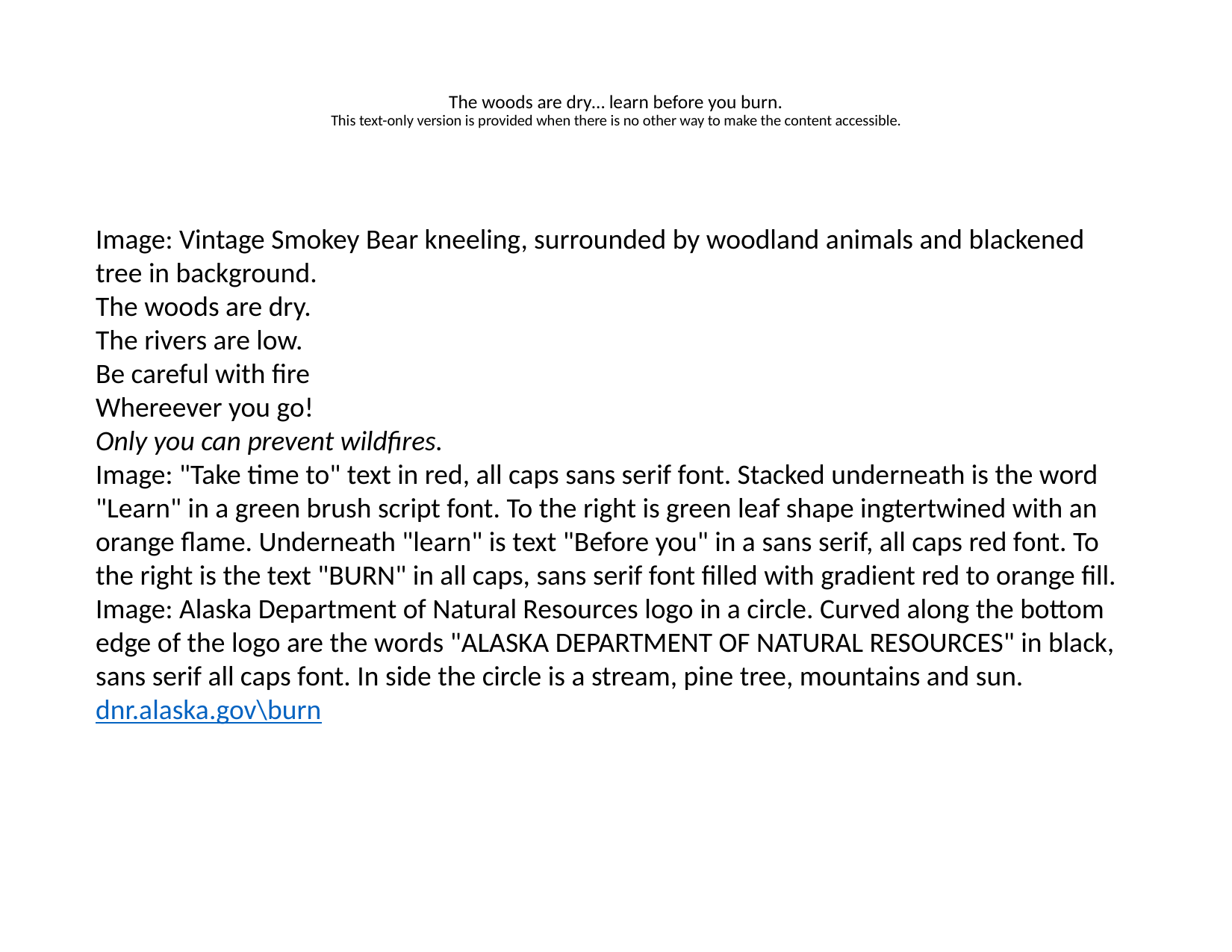

# The woods are dry… learn before you burn. This text-only version is provided when there is no other way to make the content accessible.
Image: Vintage Smokey Bear kneeling, surrounded by woodland animals and blackened tree in background.
The woods are dry.
The rivers are low.
Be careful with fire
Whereever you go!
Only you can prevent wildfires.
Image: "Take time to" text in red, all caps sans serif font. Stacked underneath is the word "Learn" in a green brush script font. To the right is green leaf shape ingtertwined with an orange flame. Underneath "learn" is text "Before you" in a sans serif, all caps red font. To the right is the text "BURN" in all caps, sans serif font filled with gradient red to orange fill.
Image: Alaska Department of Natural Resources logo in a circle. Curved along the bottom edge of the logo are the words "ALASKA DEPARTMENT OF NATURAL RESOURCES" in black, sans serif all caps font. In side the circle is a stream, pine tree, mountains and sun.
dnr.alaska.gov\burn